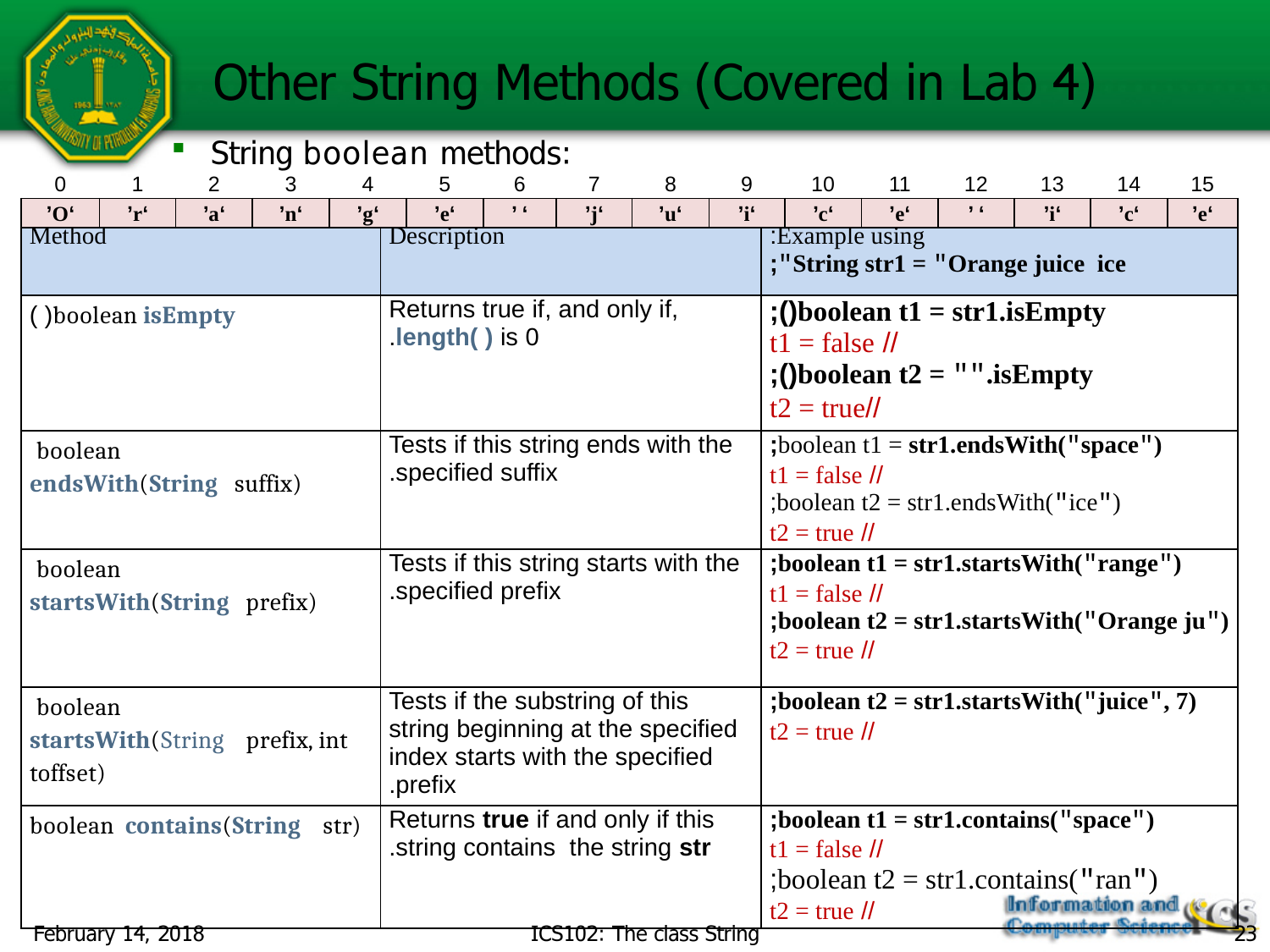

Other String Methods (Covered in Lab 4)
 String boolean methods:
| 0 | 1 | 2 | 3 | 4 | 5 | 6 | 7 | 8 | 9 | 10 | 11 | 12 | 13 | 14 | 15 |
| --- | --- | --- | --- | --- | --- | --- | --- | --- | --- | --- | --- | --- | --- | --- | --- |
| ‘O’ | ‘r’ | ‘a’ | ‘n’ | ‘g’ | ‘e’ | ‘ ’ | ‘j’ | ‘u’ | ‘i’ | ‘c’ | ‘e’ | ‘ ’ | ‘i’ | ‘c’ | ‘e’ |
| Method | Description | Example using: String str1 = "Orange juice ice"; |
| --- | --- | --- |
| boolean isEmpty( ) | Returns true if, and only if, length( ) is 0. | boolean t1 = str1.isEmpty(); // t1 = false boolean t2 = "".isEmpty(); //t2 = true |
| boolean endsWith(String suffix) | Tests if this string ends with the specified suffix. | boolean t1 = str1.endsWith("space"); // t1 = false boolean t2 = str1.endsWith("ice"); // t2 = true |
| boolean startsWith(String prefix) | Tests if this string starts with the specified prefix. | boolean t1 = str1.startsWith("range"); // t1 = false boolean t2 = str1.startsWith("Orange ju"); // t2 = true |
| boolean startsWith(String prefix, int toffset) | Tests if the substring of this string beginning at the specified index starts with the specified prefix. | boolean t2 = str1.startsWith("juice", 7); // t2 = true |
| boolean contains(String str) | Returns true if and only if this string contains the string str. | boolean t1 = str1.contains("space"); // t1 = false boolean t2 = str1.contains("ran"); // t2 = true |
February 14, 2018
ICS102: The class String
23